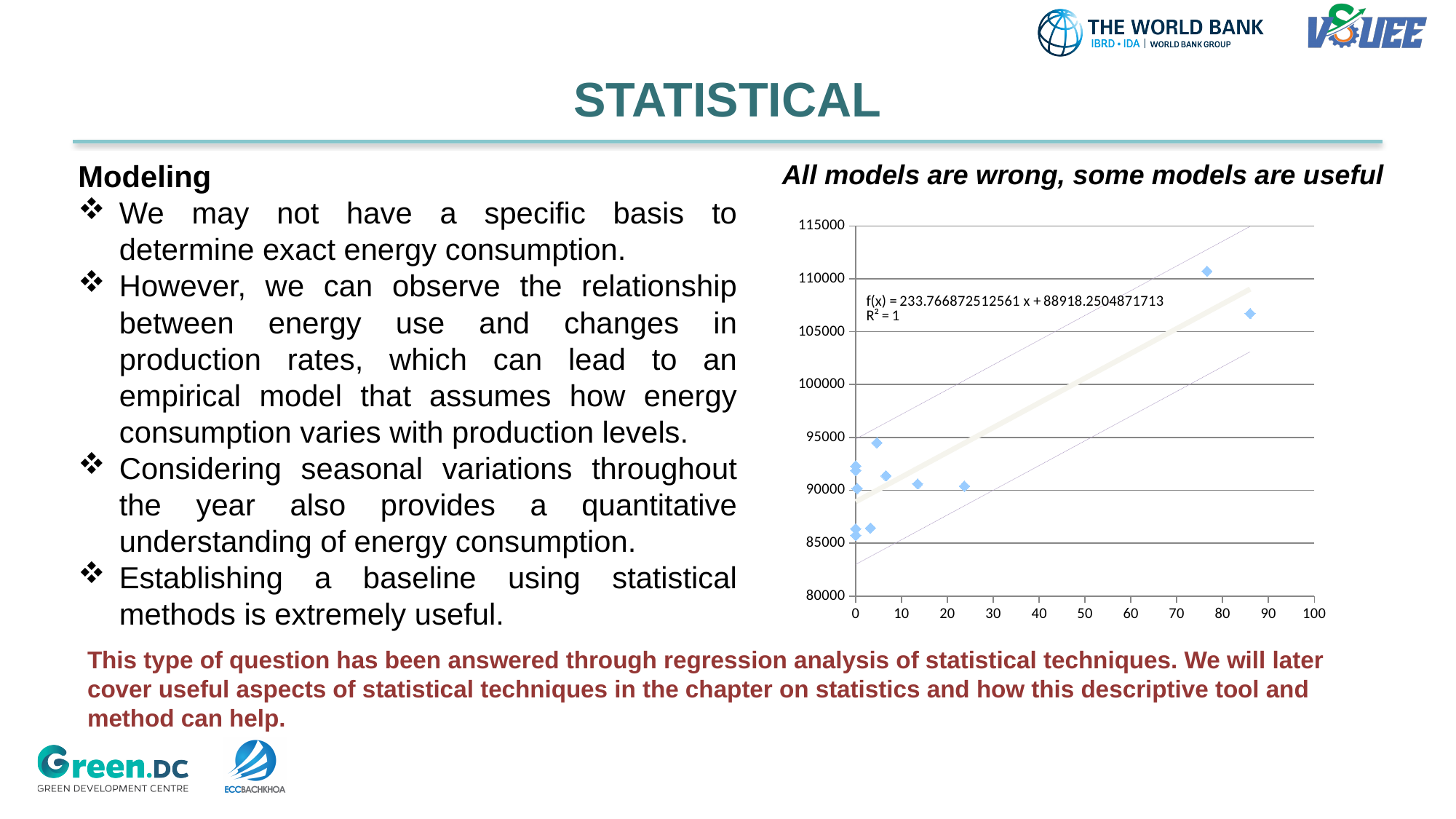

# STATISTICAL
Modeling
We may not have a specific basis to determine exact energy consumption.
However, we can observe the relationship between energy use and changes in production rates, which can lead to an empirical model that assumes how energy consumption varies with production levels.
Considering seasonal variations throughout the year also provides a quantitative understanding of energy consumption.
Establishing a baseline using statistical methods is extremely useful.
 All models are wrong, some models are useful

### Chart

| Category |  |  |  |  |
|---|---|---|---|---|
This type of question has been answered through regression analysis of statistical techniques. We will later cover useful aspects of statistical techniques in the chapter on statistics and how this descriptive tool and method can help.